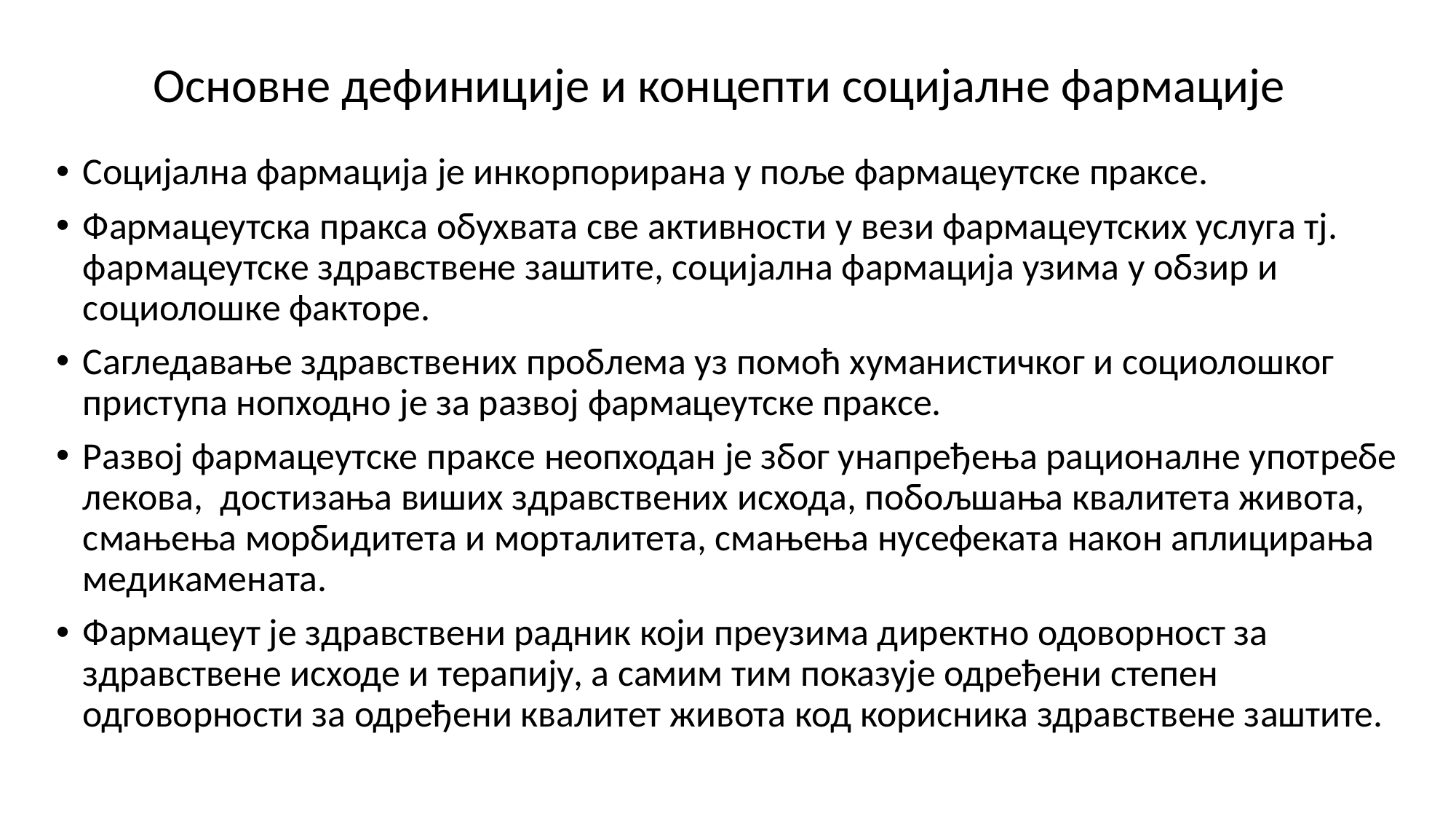

# Основне дефиниције и концепти социјалне фармације
Социјална фармација је инкорпорирана у поље фармацеутске праксе.
Фармацеутска пракса обухвата све активности у вези фармацеутских услуга тј. фармацеутске здравствене заштите, социјална фармација узима у обзир и социолошке факторе.
Сагледавање здравствених проблема уз помоћ хуманистичког и социолошког приступа нопходно је за развој фармацеутске праксе.
Развој фармацеутске праксе неопходан је због унапређења рационалне употребе лекова,  достизања виших здравствених исхода, побољшања квалитета живота, смањења морбидитета и морталитета, смањења нусефеката након аплицирања медикамената.
Фармацеут је здравствени радник који преузима директно одоворност за здравствене исходе и терапију, а самим тим показује одређени степен одговорности за одређени квалитет живота код корисника здравствене заштите.